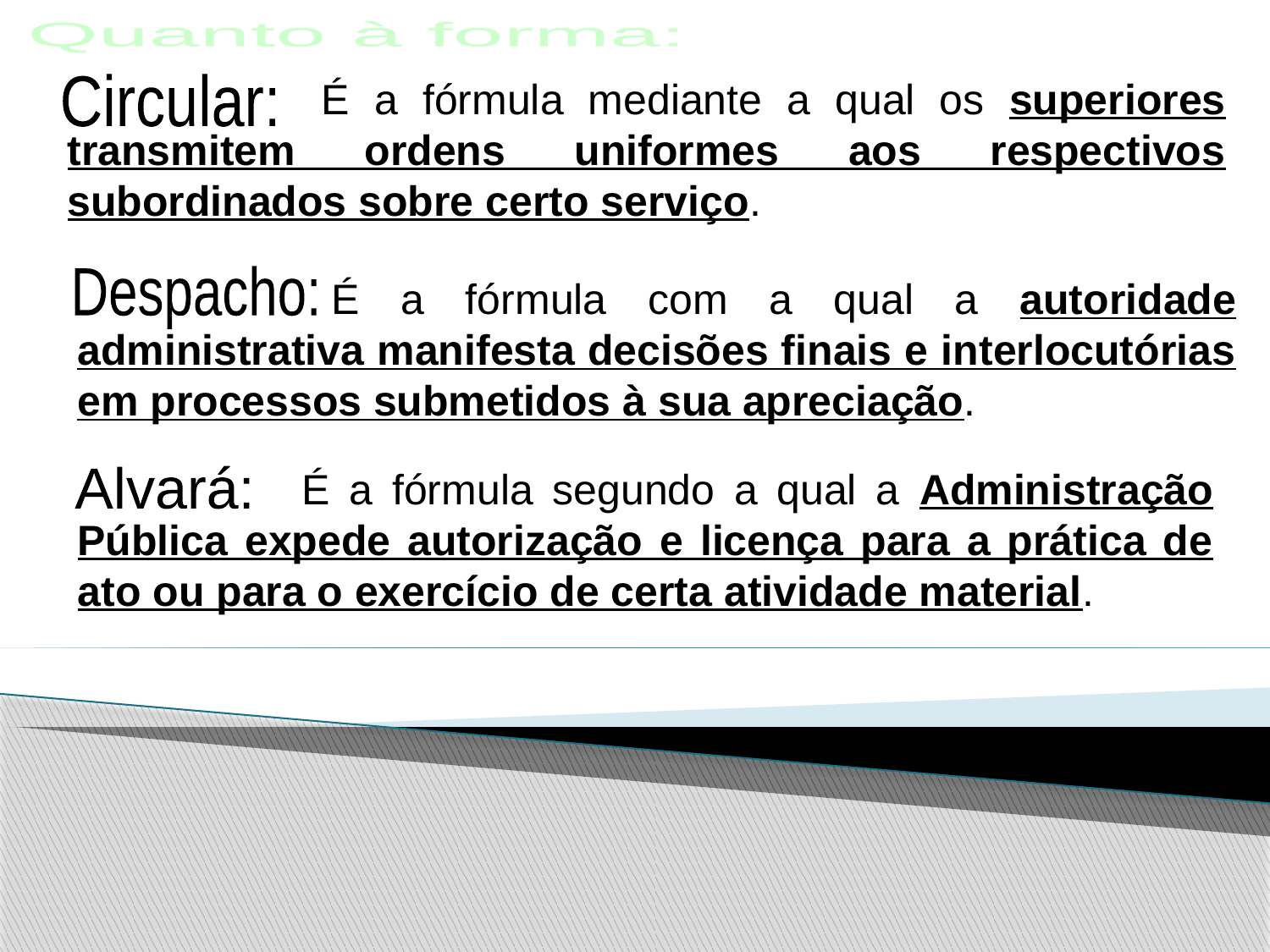

Quanto à forma:
		É a fórmula mediante a qual os superiores transmitem ordens uniformes aos respectivos subordinados sobre certo serviço.
Circular:
		É a fórmula com a qual a autoridade administrativa manifesta decisões finais e interlocutórias em processos submetidos à sua apreciação.
Despacho:
	     É a fórmula segundo a qual a Administração Pública expede autorização e licença para a prática de ato ou para o exercício de certa atividade material.
Alvará: